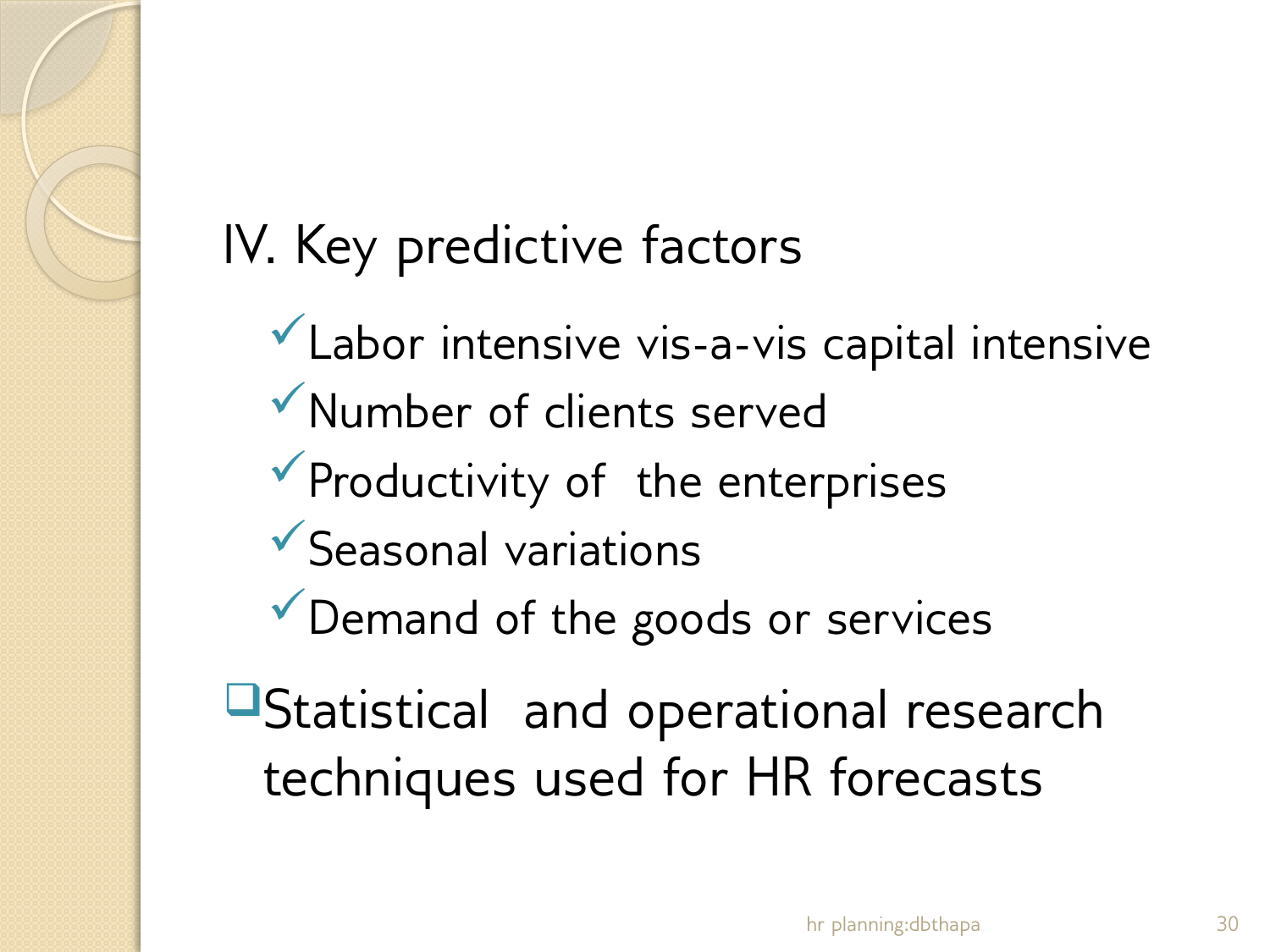

#
IV. Key predictive factors

Labor intensive vis-a-vis capital intensive
Number of clients served
Productivity of  the enterprises
Seasonal variations
Demand of the goods or services

Statistical  and operational research techniques used for HR forecasts
hr planning:dbthapa
30